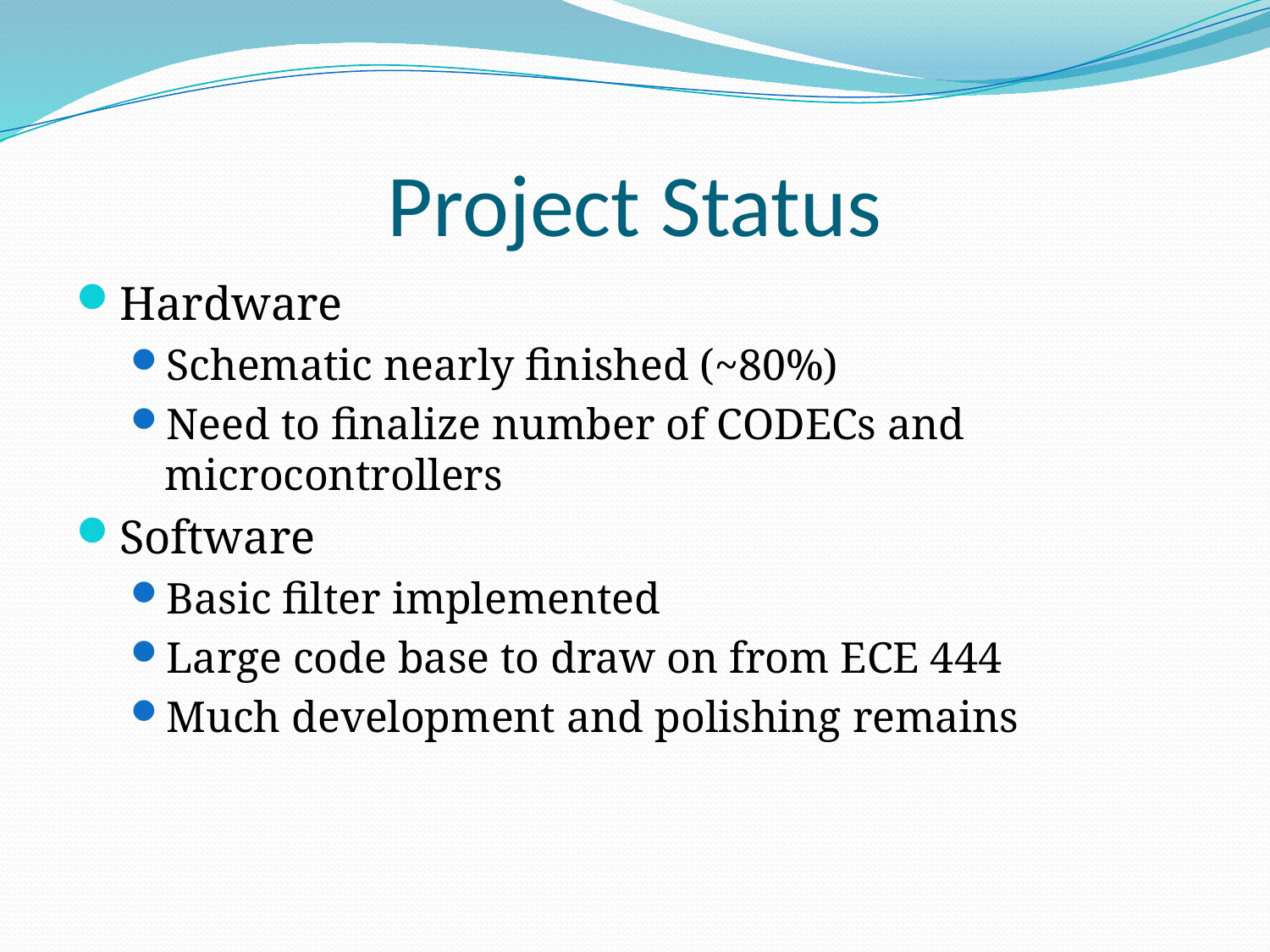

# Project Status
Hardware
Schematic nearly finished (~80%)
Need to finalize number of CODECs and microcontrollers
Software
Basic filter implemented
Large code base to draw on from ECE 444
Much development and polishing remains